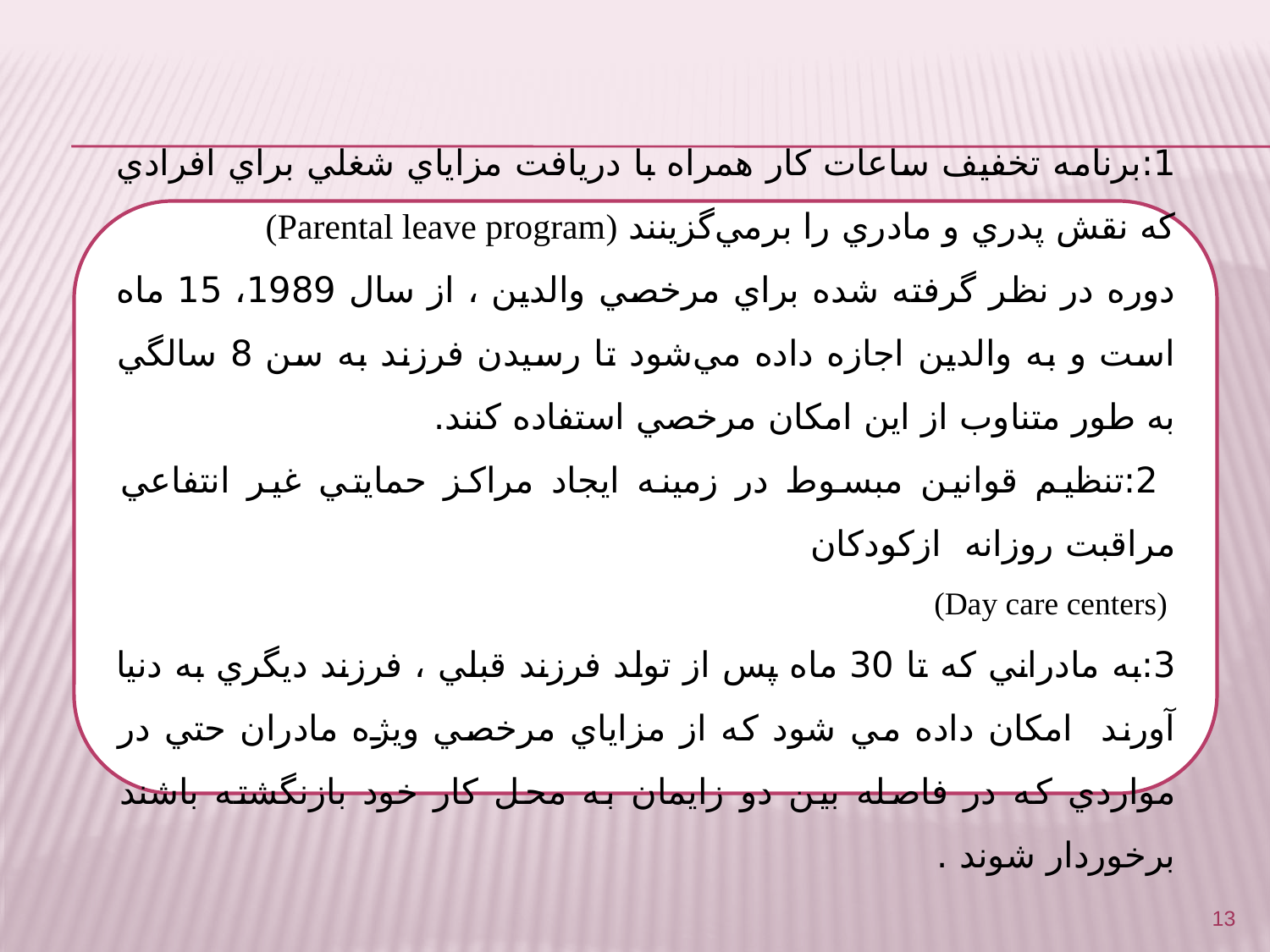

1:برنامه تخفيف ساعات كار همراه با دريافت مزاياي شغلي براي افرادي كه نقش پدري و مادري را برمي‌گزينند (Parental leave program)
دوره در نظر گرفته شده براي مرخصي والدين ، از سال 1989، 15 ماه است و به والدين اجازه داده مي‌شود تا رسيدن فرزند به سن 8 سالگي به طور متناوب از اين امكان مرخصي استفاده كنند.
 2:تنظيم قوانين مبسوط در زمينه ايجاد مراكز حمايتي غير انتفاعي مراقبت روزانه  ازكودكان
 (Day care centers)
3:به مادراني كه تا 30 ماه پس از تولد فرزند قبلي ، فرزند ديگري به دنيا آورند  امكان داده مي شود كه از مزاياي مرخصي ويژه مادران حتي در مواردي كه در فاصله بين دو زايمان به محل كار خود بازنگشته باشند برخوردار شوند .
13